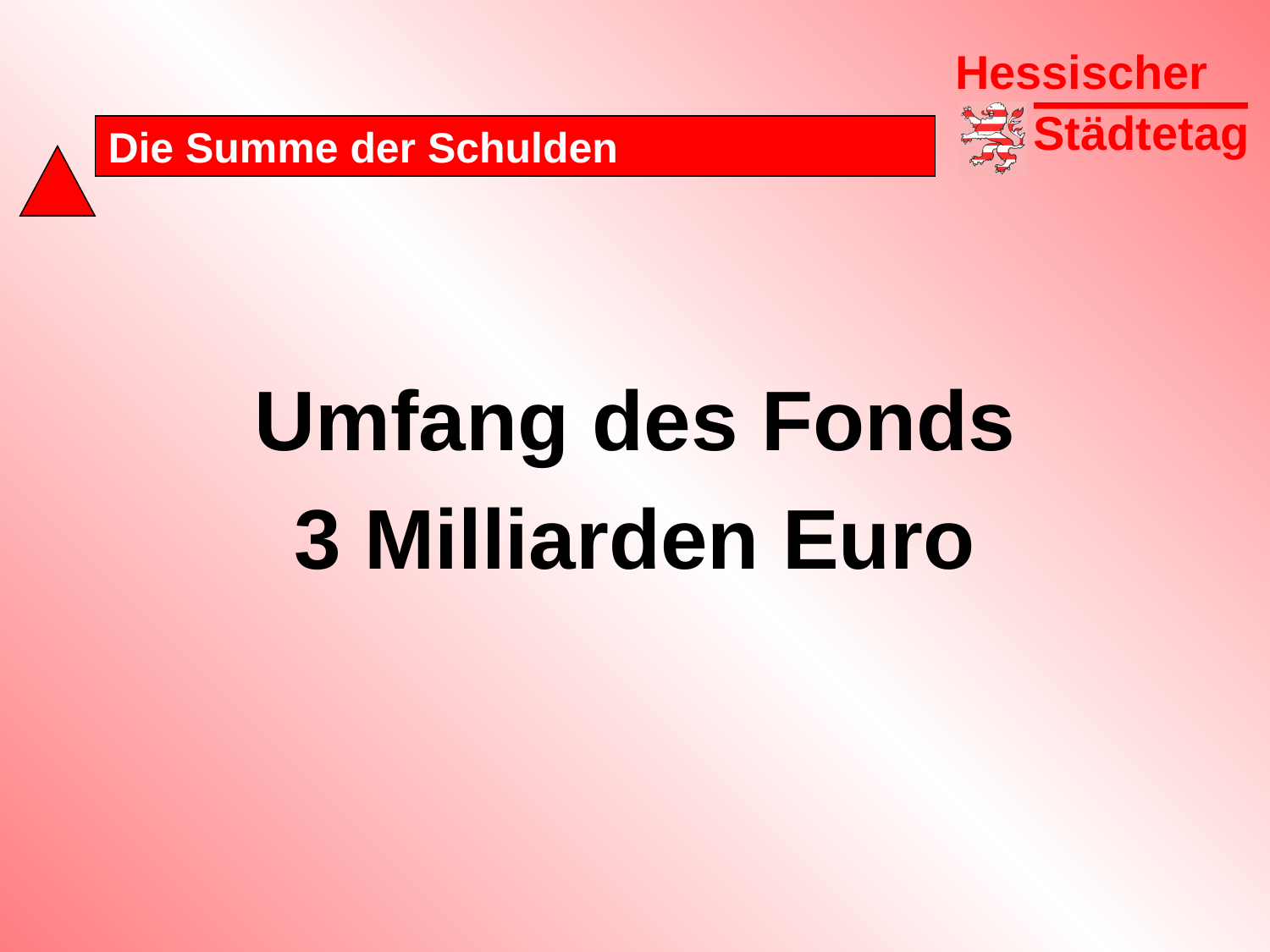

# Die Summe der Schulden

Umfang des Fonds
3 Milliarden Euro